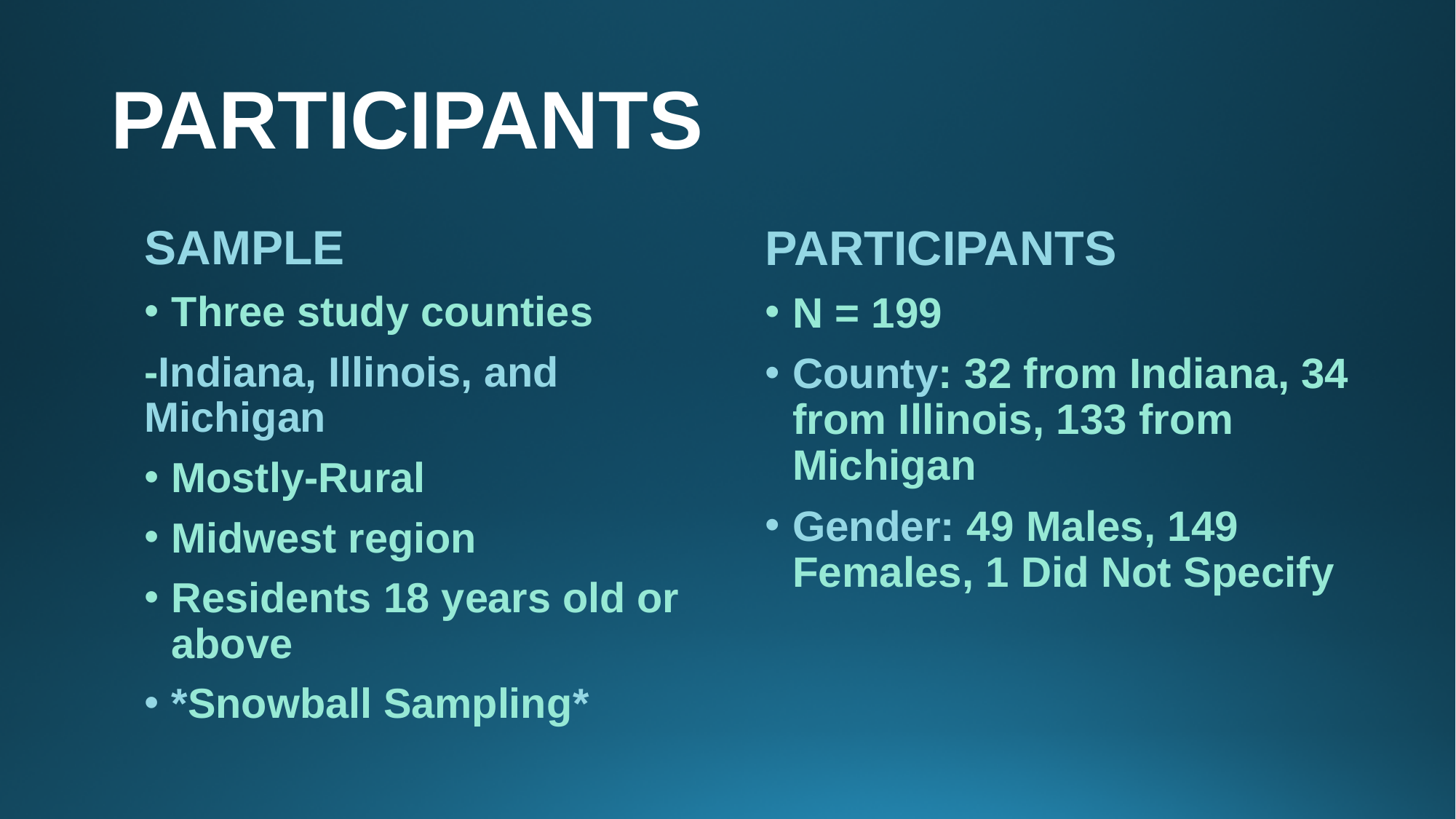

# PARTICIPANTS
SAMPLE
Three study counties
-Indiana, Illinois, and Michigan
Mostly-Rural
Midwest region
Residents 18 years old or above
*Snowball Sampling*

PARTICIPANTS
N = 199
County: 32 from Indiana, 34 from Illinois, 133 from Michigan
Gender: 49 Males, 149 Females, 1 Did Not Specify